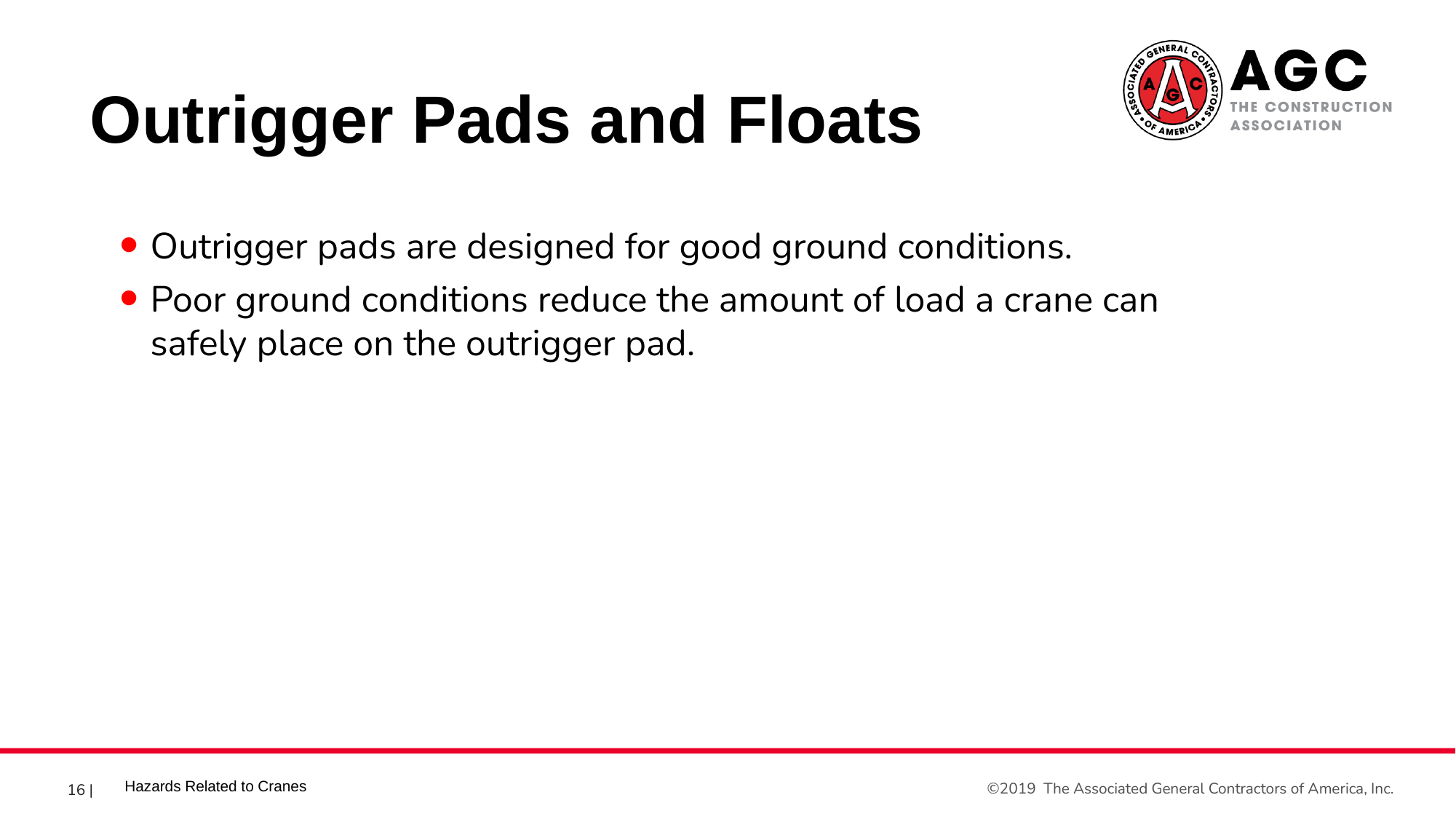

Outrigger Pads and Floats

Outrigger pads are designed for good ground conditions.
Poor ground conditions reduce the amount of load a crane can safely place on the outrigger pad.
Hazards Related to Cranes